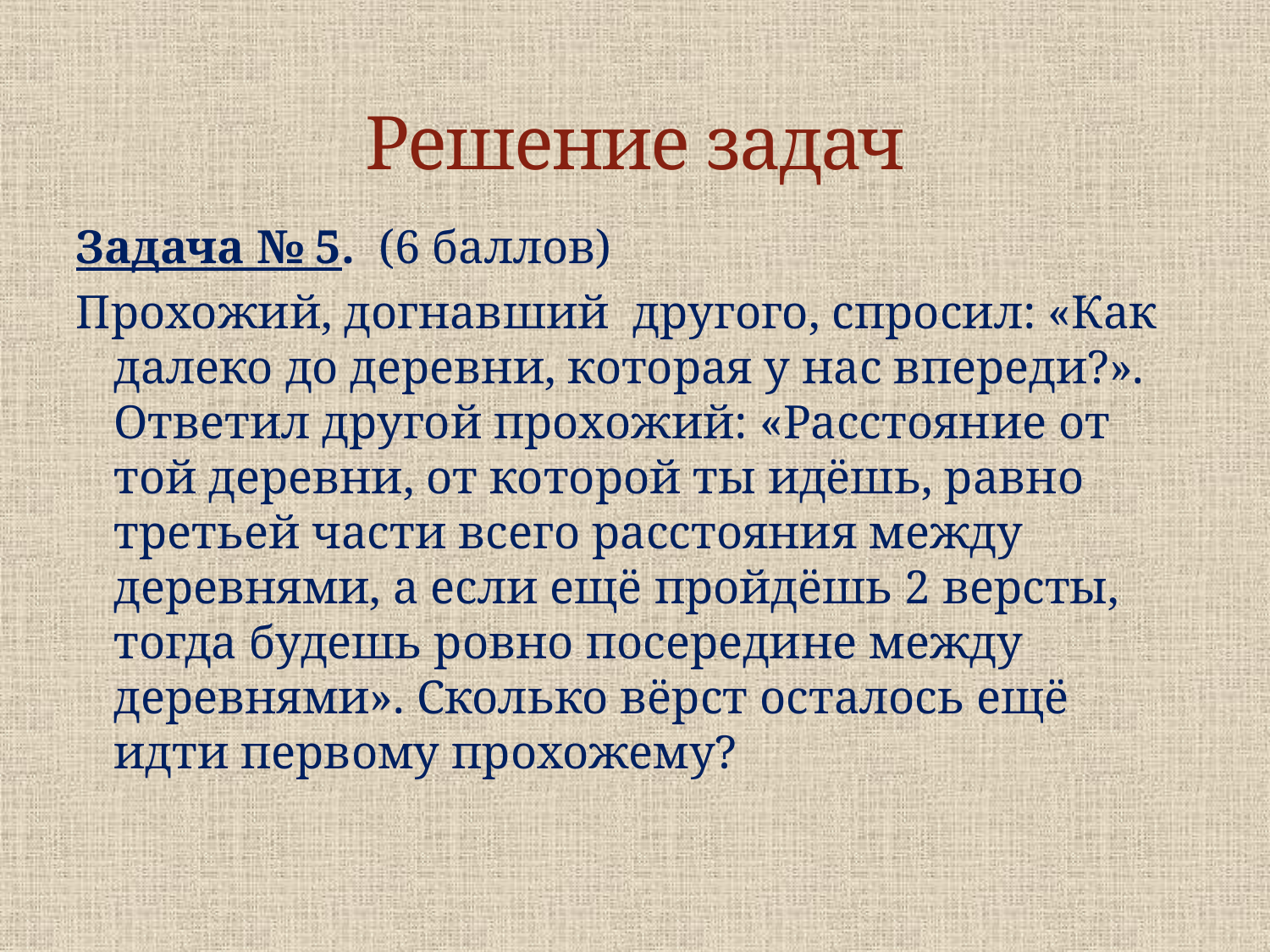

# Решение задач
Задача № 5.  (6 баллов)
Прохожий, догнавший  другого, спросил: «Как далеко до деревни, которая у нас впереди?». Ответил другой прохожий: «Расстояние от той деревни, от которой ты идёшь, равно третьей части всего расстояния между деревнями, а если ещё пройдёшь 2 версты, тогда будешь ровно посередине между деревнями». Сколько вёрст осталось ещё идти первому прохожему?